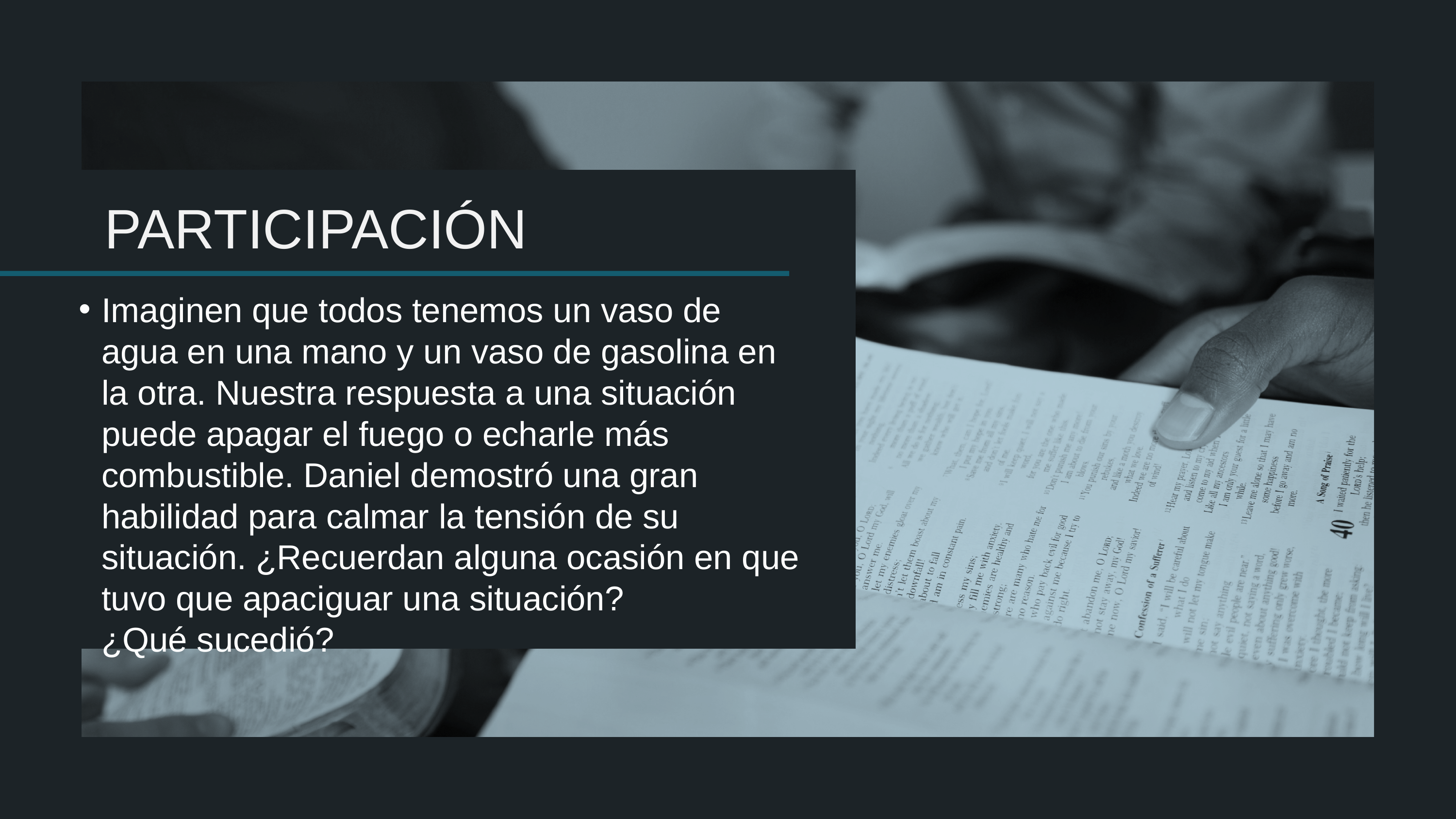

Imaginen que todos tenemos un vaso de agua en una mano y un vaso de gasolina en la otra. Nuestra respuesta a una situación puede apagar el fuego o echarle más combustible. Daniel demostró una gran habilidad para calmar la tensión de su situación. ¿Recuerdan alguna ocasión en que tuvo que apaciguar una situación?
¿Qué sucedió?